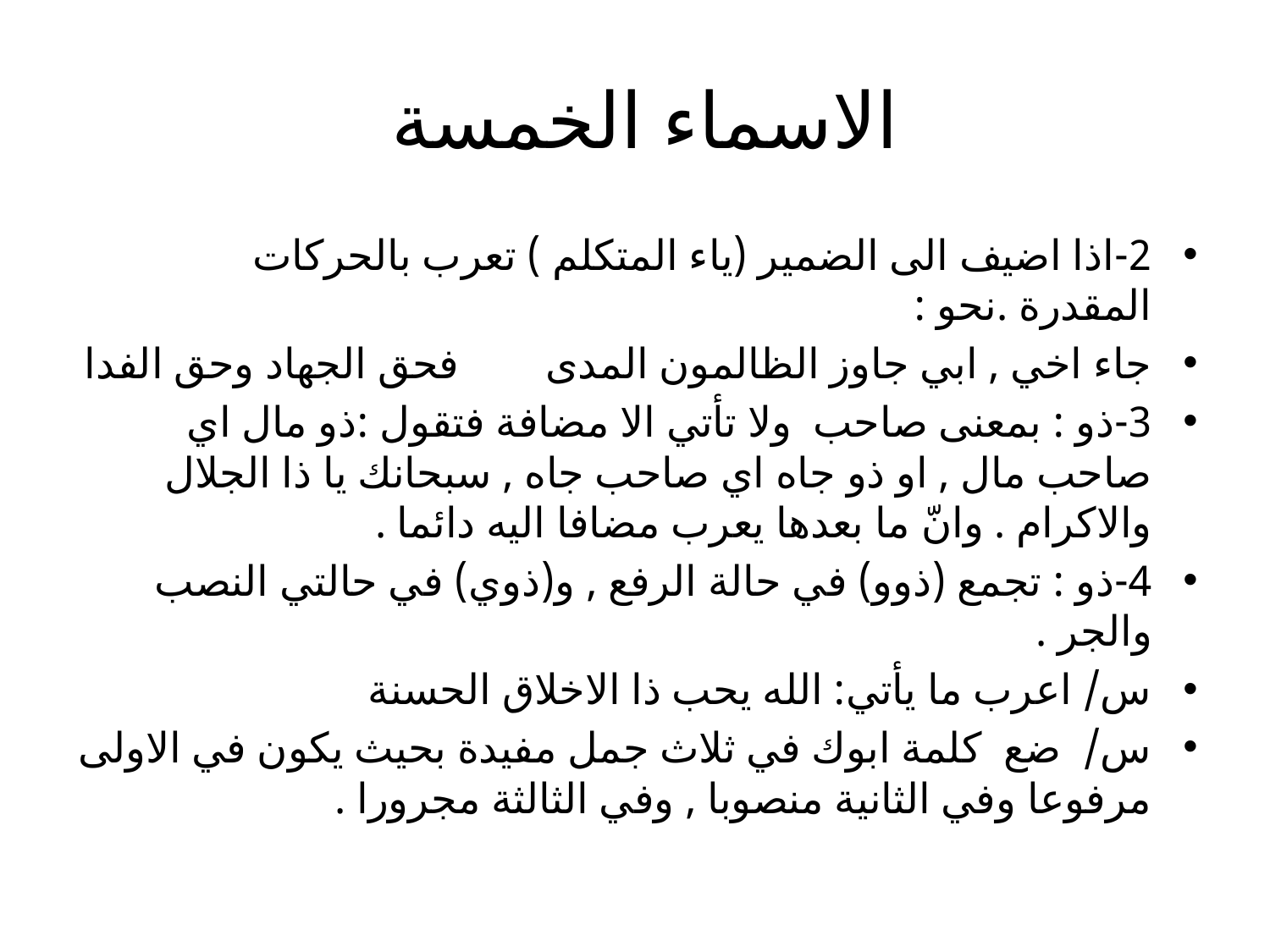

# الاسماء الخمسة
2-اذا اضيف الى الضمير (ياء المتكلم ) تعرب بالحركات المقدرة .نحو :
جاء اخي , ابي جاوز الظالمون المدى        فحق الجهاد وحق الفدا
3-ذو : بمعنى صاحب  ولا تأتي الا مضافة فتقول :ذو مال اي صاحب مال , او ذو جاه اي صاحب جاه , سبحانك يا ذا الجلال والاكرام . وانّ ما بعدها يعرب مضافا اليه دائما .
4-ذو : تجمع (ذوو) في حالة الرفع , و(ذوي) في حالتي النصب والجر .
س/ اعرب ما يأتي: الله يحب ذا الاخلاق الحسنة
س/  ضع  كلمة ابوك في ثلاث جمل مفيدة بحيث يكون في الاولى مرفوعا وفي الثانية منصوبا , وفي الثالثة مجرورا .